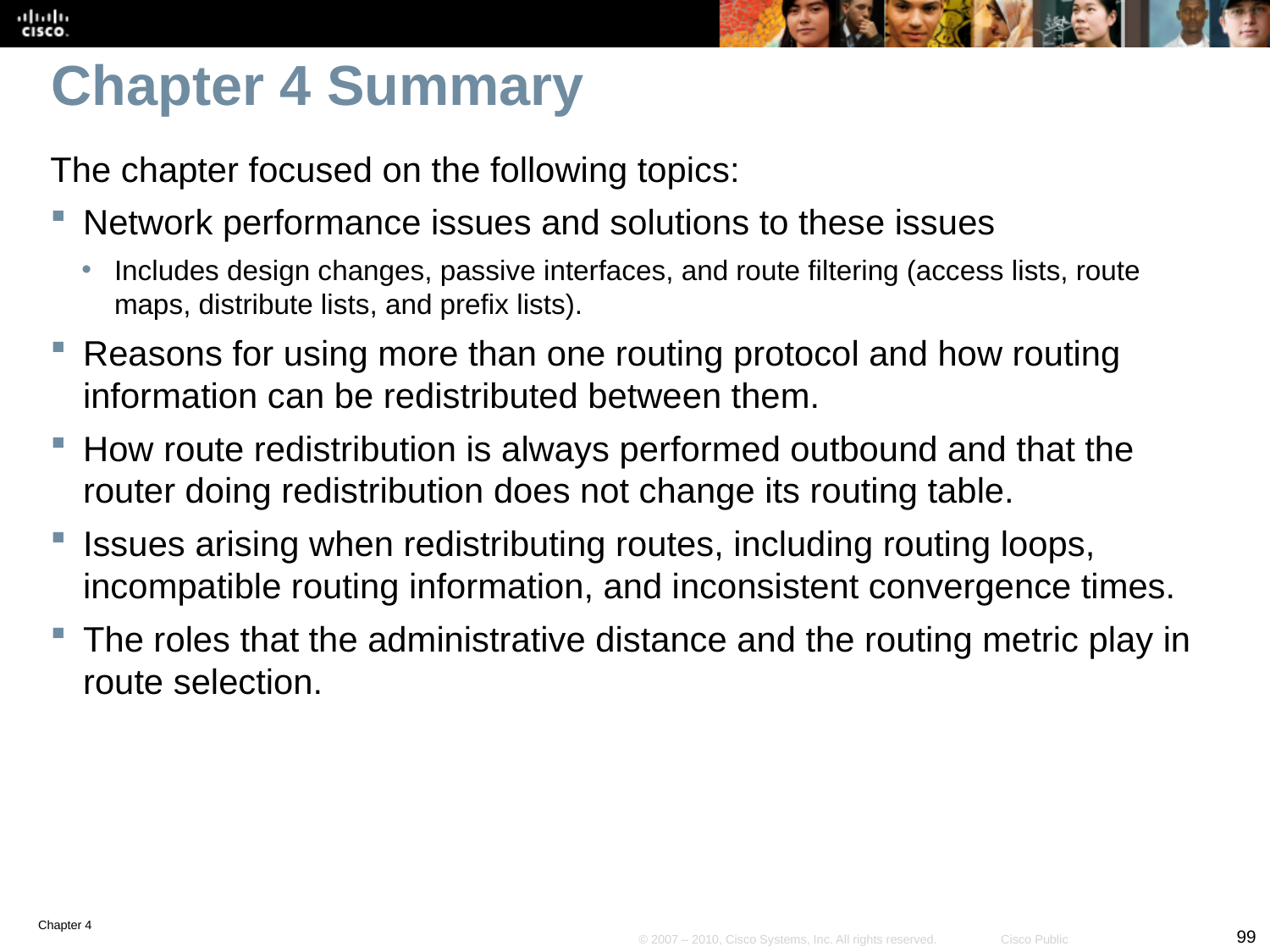

# Chapter 4 Summary
The chapter focused on the following topics:
Network performance issues and solutions to these issues
Includes design changes, passive interfaces, and route filtering (access lists, route maps, distribute lists, and prefix lists).
Reasons for using more than one routing protocol and how routing information can be redistributed between them.
How route redistribution is always performed outbound and that the router doing redistribution does not change its routing table.
Issues arising when redistributing routes, including routing loops, incompatible routing information, and inconsistent convergence times.
The roles that the administrative distance and the routing metric play in route selection.